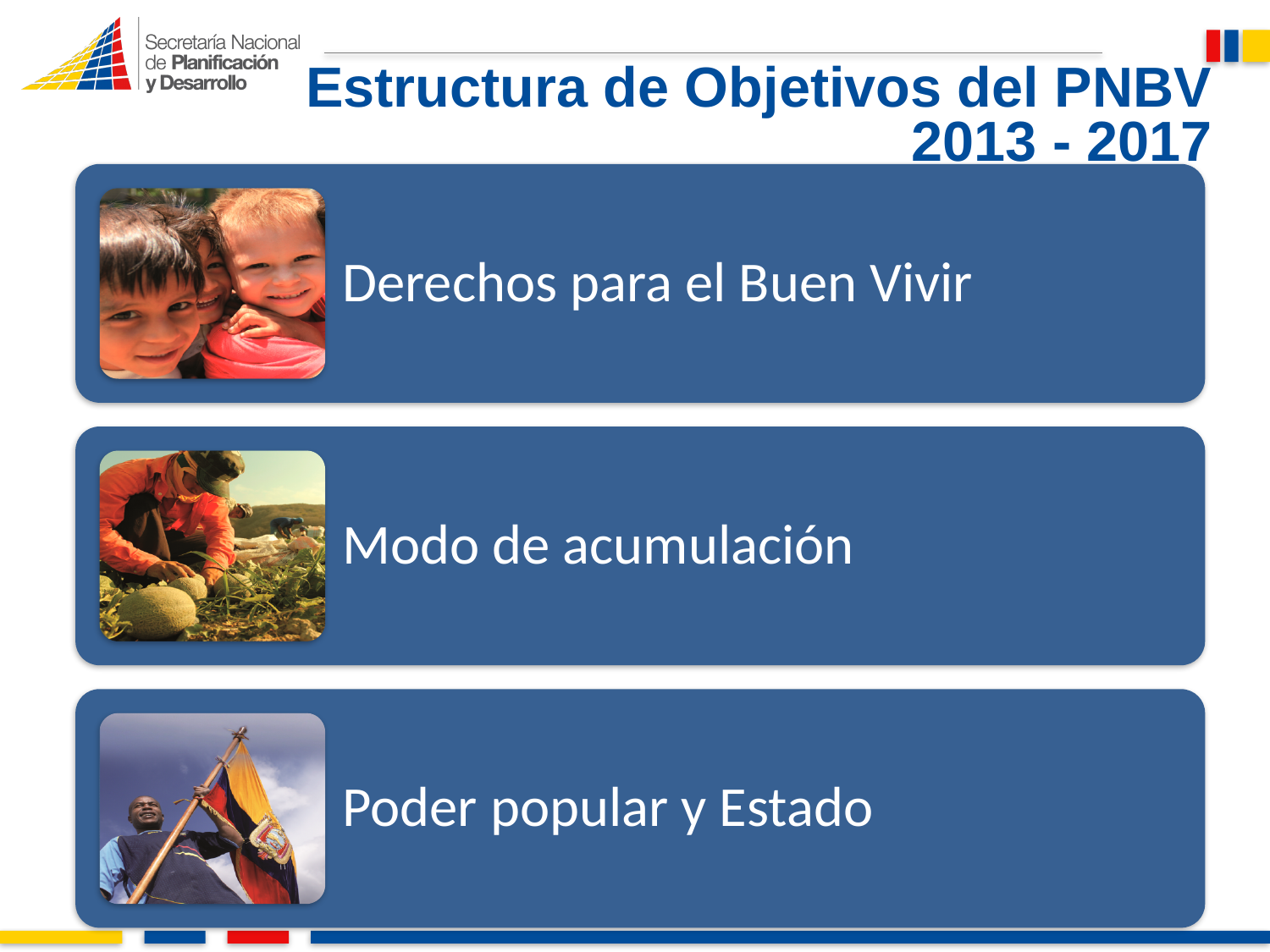

Estructura de Objetivos del PNBV 2013 - 2017
Derechos para el Buen Vivir

Modo de acumulación

Poder popular y Estado